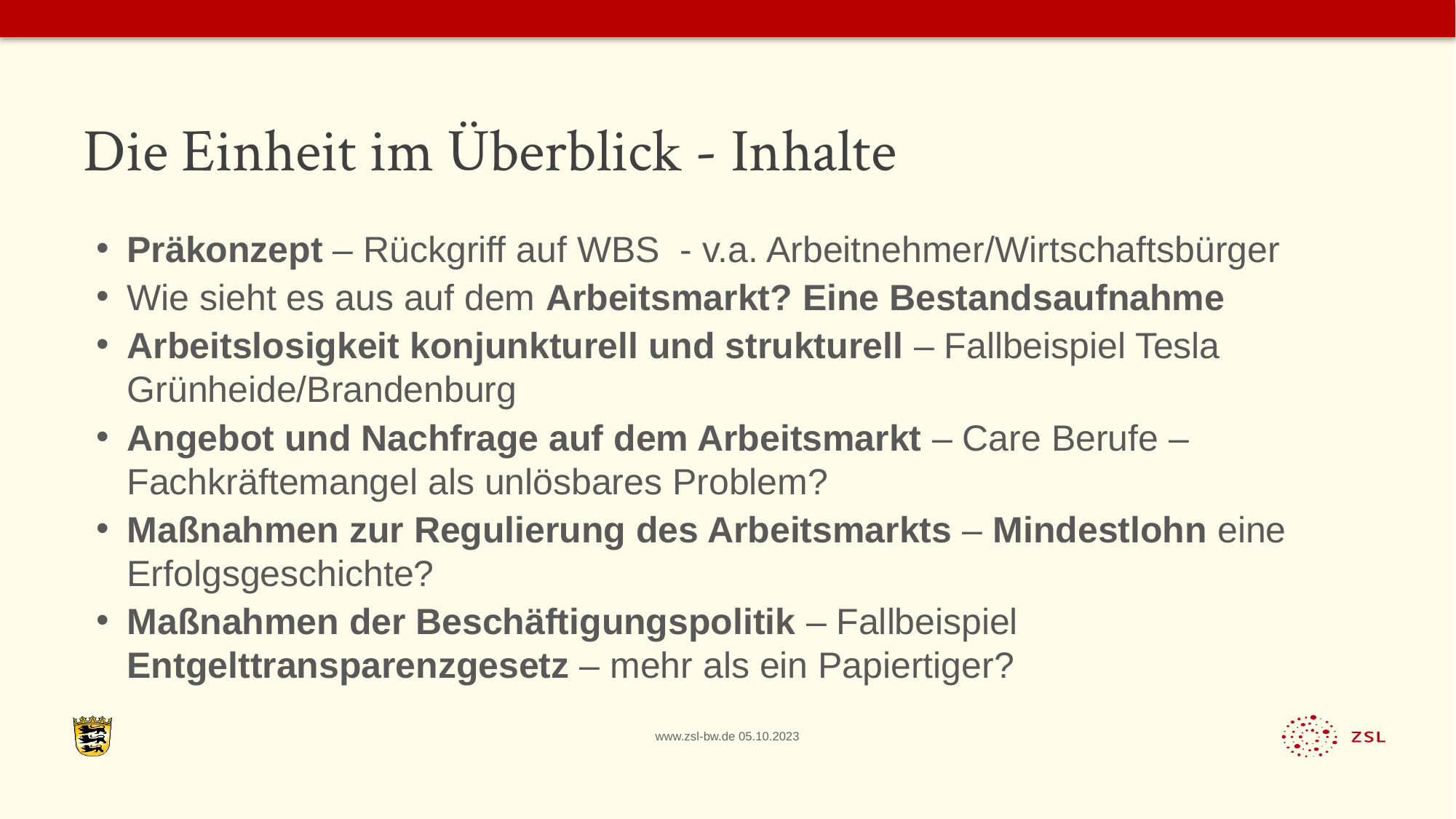

# Die Einheit im Überblick - Inhalte
Präkonzept – Rückgriff auf WBS  - v.a. Arbeitnehmer/Wirtschaftsbürger
Wie sieht es aus auf dem Arbeitsmarkt? Eine Bestandsaufnahme
Arbeitslosigkeit konjunkturell und strukturell – Fallbeispiel Tesla Grünheide/Brandenburg
Angebot und Nachfrage auf dem Arbeitsmarkt – Care Berufe – Fachkräftemangel als unlösbares Problem?
Maßnahmen zur Regulierung des Arbeitsmarkts – Mindestlohn eine Erfolgsgeschichte?
Maßnahmen der Beschäftigungspolitik – Fallbeispiel Entgelttransparenzgesetz – mehr als ein Papiertiger?